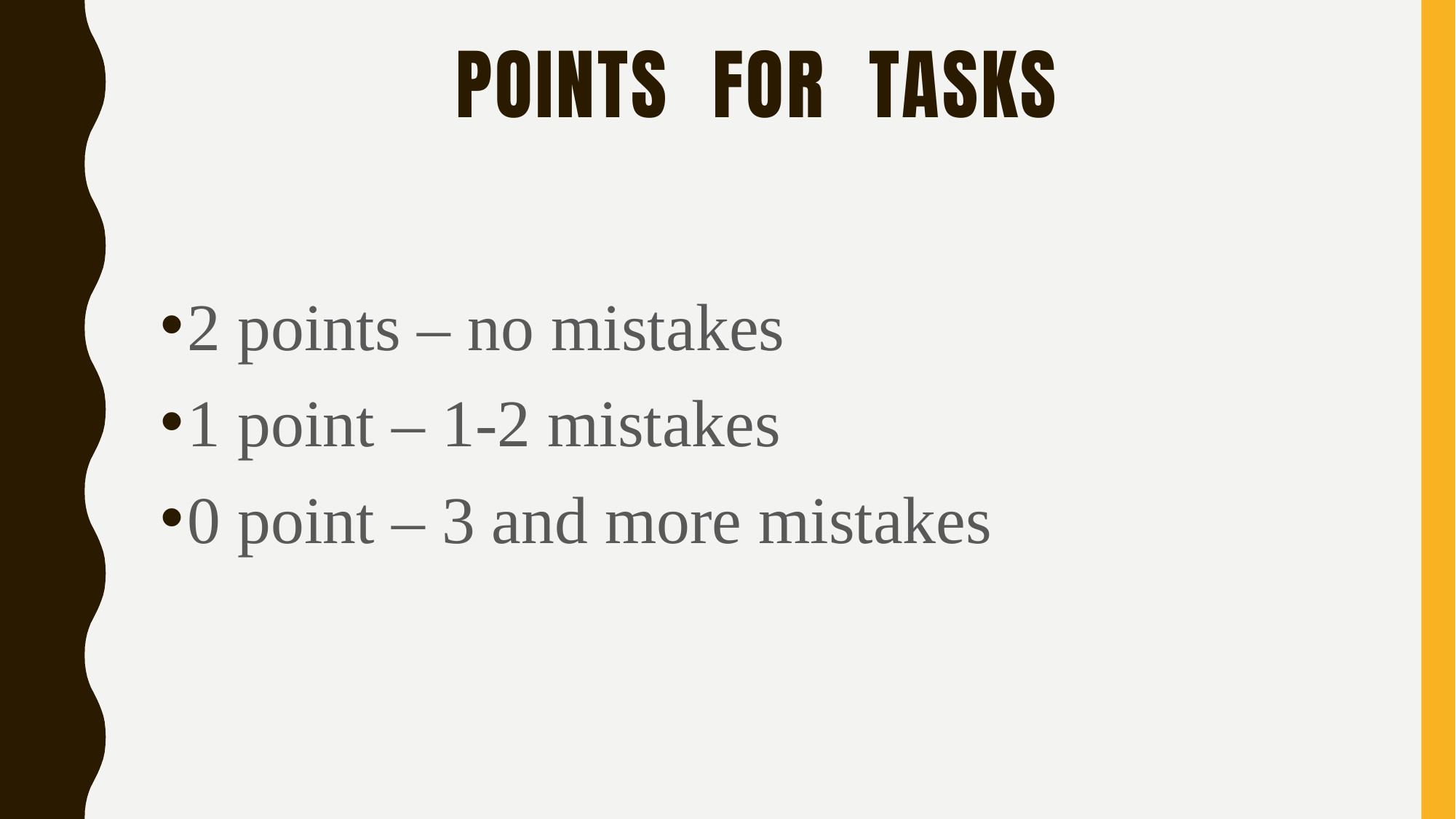

# Points  for  tasks
2 points – no mistakes
1 point – 1-2 mistakes
0 point – 3 and more mistakes